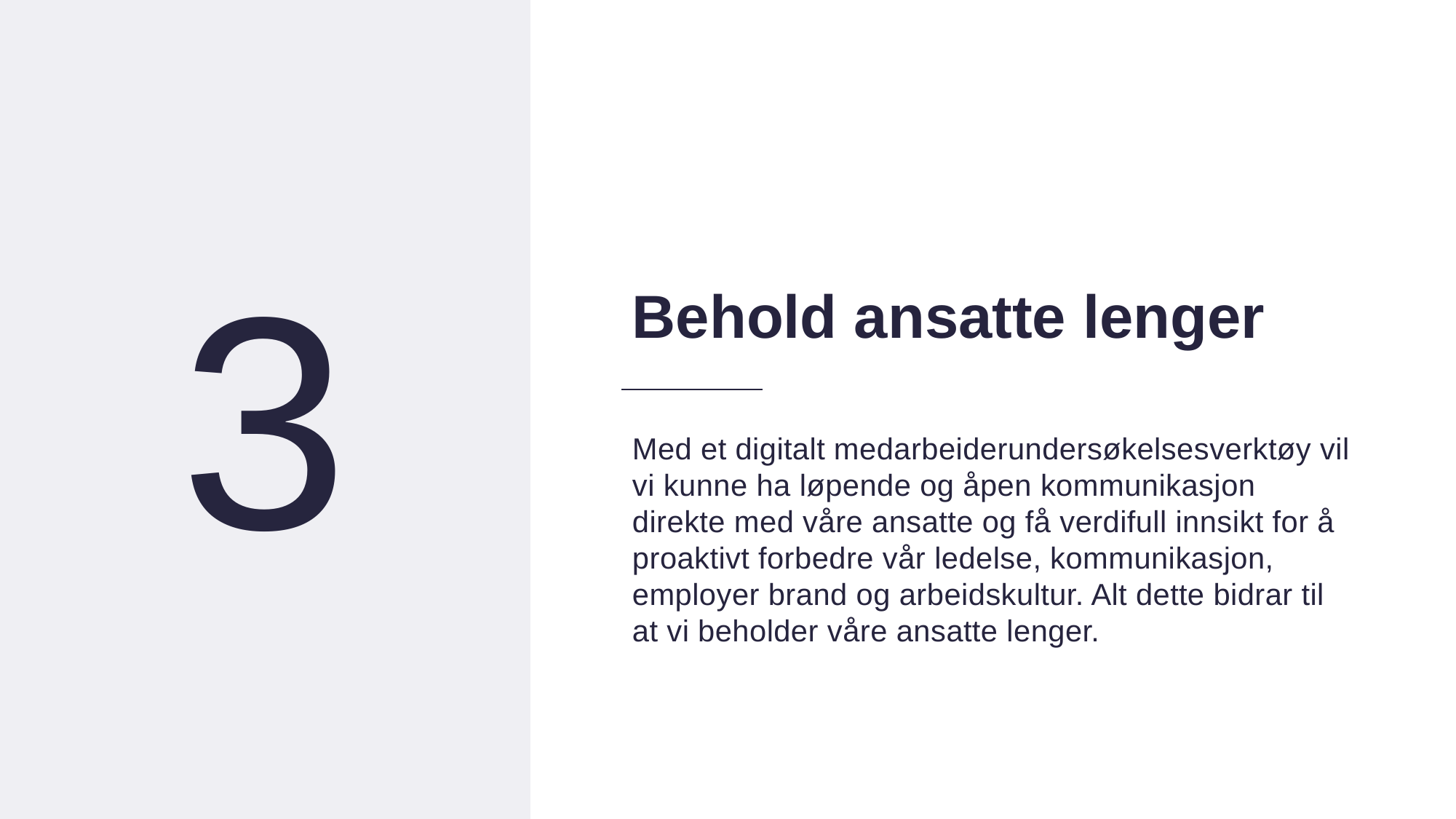

14
3
Behold ansatte lenger
Med et digitalt medarbeiderundersøkelsesverktøy vil vi kunne ha løpende og åpen kommunikasjon direkte med våre ansatte og få verdifull innsikt for å proaktivt forbedre vår ledelse, kommunikasjon, employer brand og arbeidskultur. Alt dette bidrar til at vi beholder våre ansatte lenger.